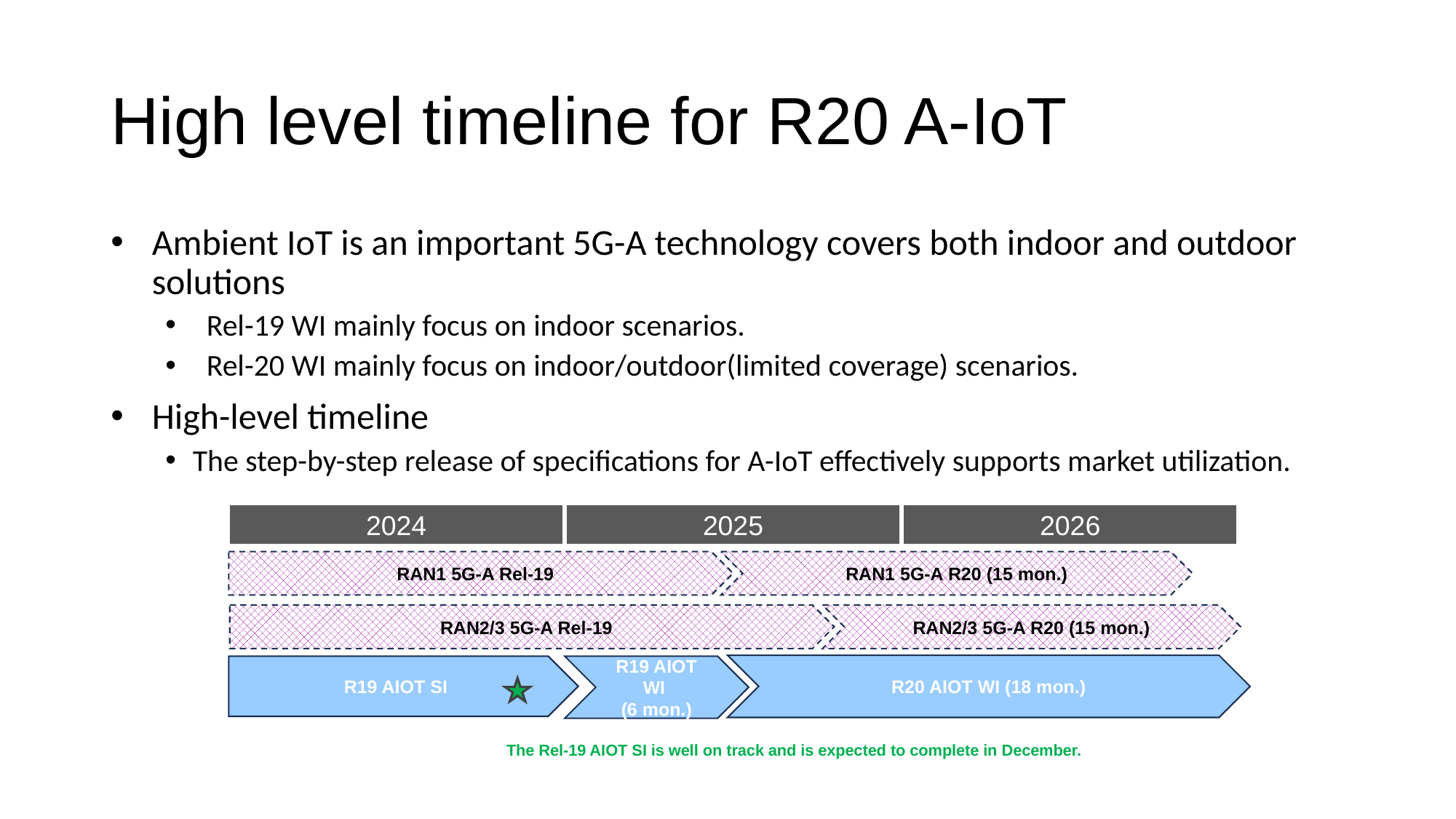

# High level timeline for R20 A-IoT
Ambient IoT is an important 5G-A technology covers both indoor and outdoor solutions
Rel-19 WI mainly focus on indoor scenarios.
Rel-20 WI mainly focus on indoor/outdoor(limited coverage) scenarios.
High-level timeline
The step-by-step release of specifications for A-IoT effectively supports market utilization.
2026
2024
2025
RAN1 5G-A R20 (15 mon.)
RAN1 5G-A Rel-19
RAN2/3 5G-A R20 (15 mon.)
RAN2/3 5G-A Rel-19
R20 AIOT WI (18 mon.)
R19 AIOT WI
(6 mon.)
R19 AIOT SI

The Rel-19 AIOT SI is well on track and is expected to complete in December.